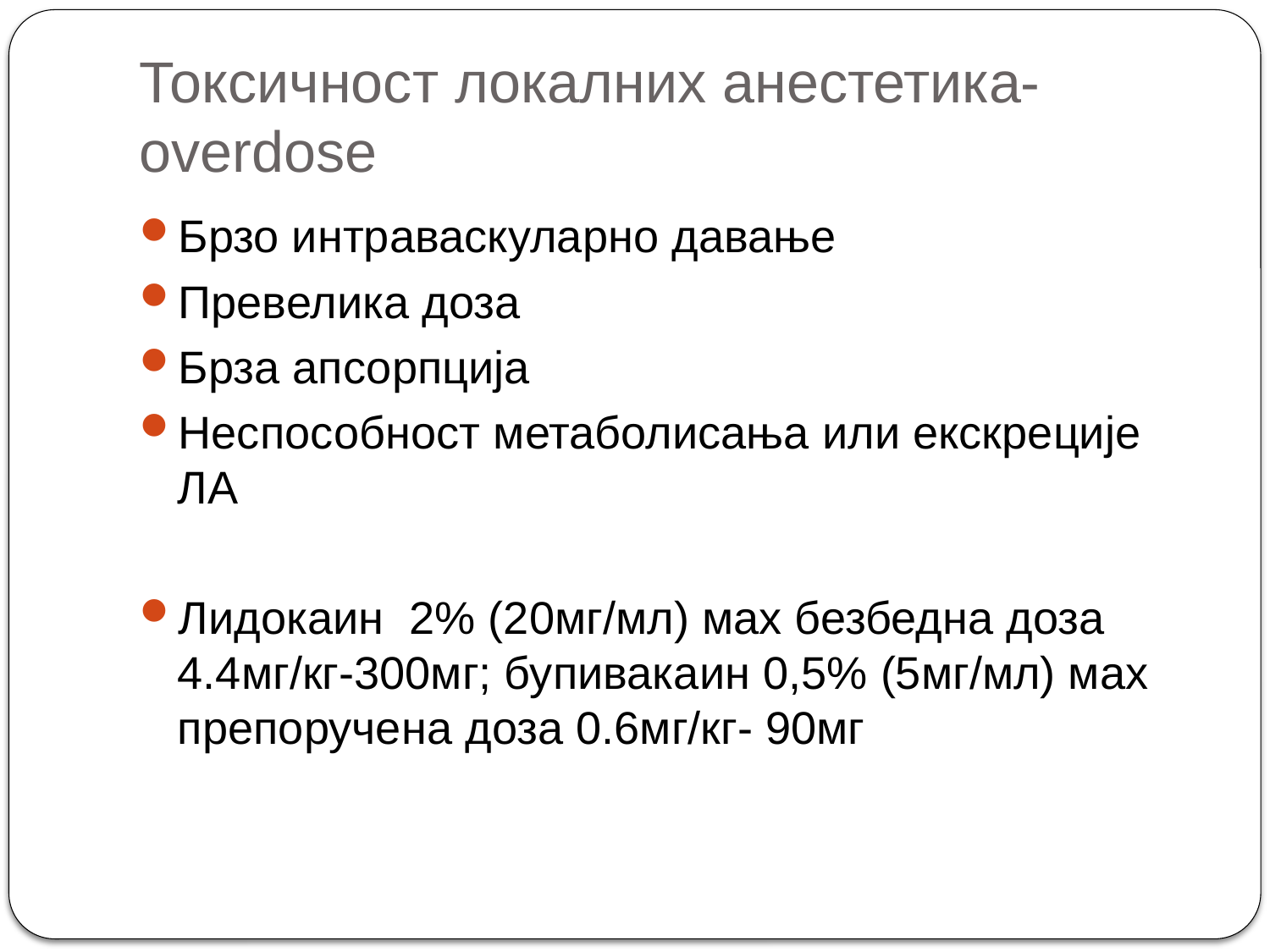

# Токсичност локалних анестетика- overdose
Брзо интраваскуларно давање
Превелика доза
Брза апсорпција
Неспособност метаболисања или екскреције ЛА

Лидокаин  2% (20мг/мл) мах безбедна доза 4.4мг/кг-300мг; бупивакаин 0,5% (5мг/мл) мах препоручена доза 0.6мг/кг- 90мг